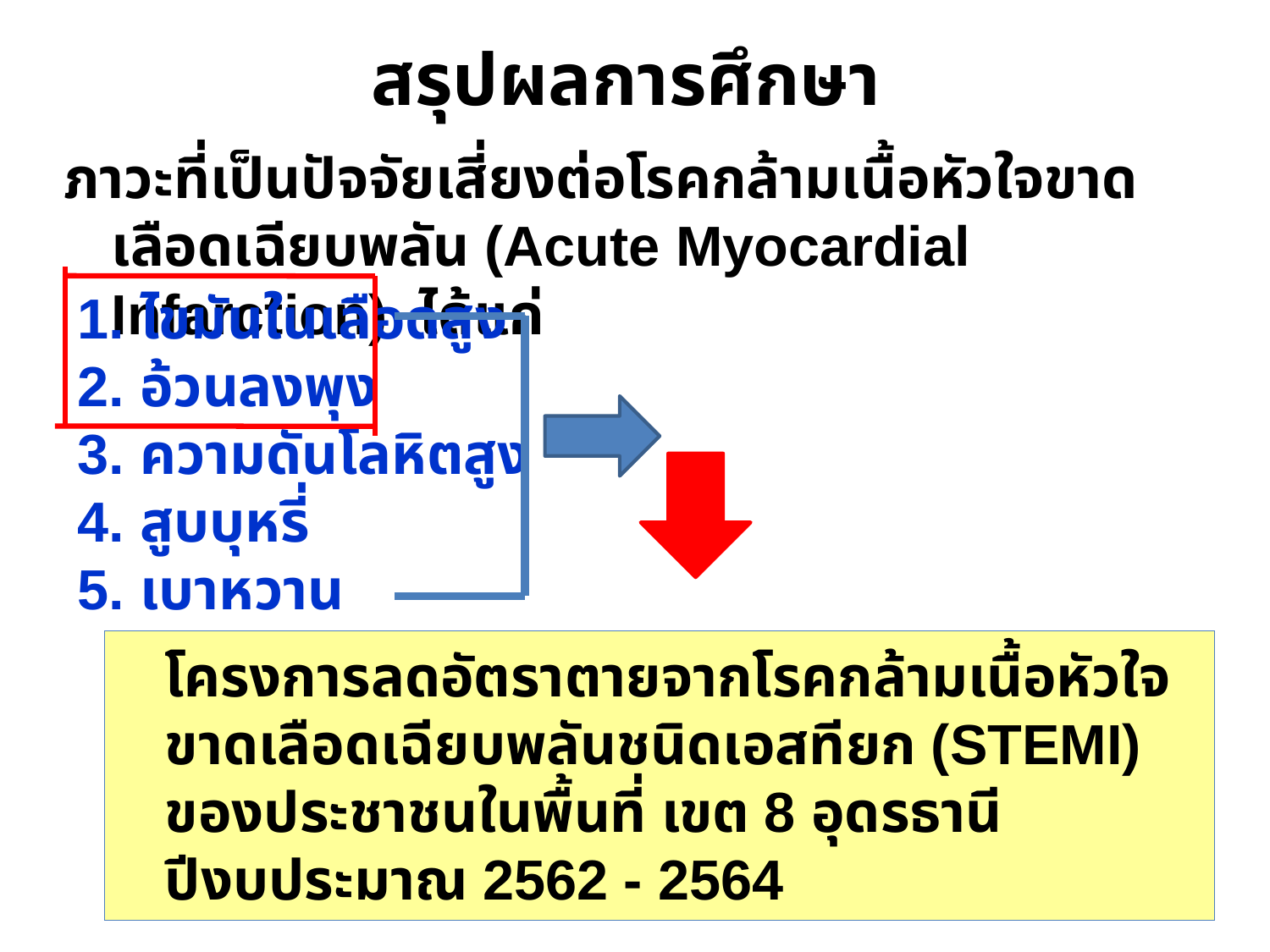

# สรุปผลการศึกษา
ภาวะที่เป็นปัจจัยเสี่ยงต่อโรคกล้ามเนื้อหัวใจขาดเลือดเฉียบพลัน (Acute Myocardial Infarction)  ได้แก่
1. ไขมันในเลือดสูง
2. อ้วนลงพุง
3. ความดันโลหิตสูง
4. สูบบุหรี่
5. เบาหวาน

	โครงการลดอัตราตายจากโรคกล้ามเนื้อหัวใจขาดเลือดเฉียบพลันชนิดเอสทียก (STEMI) ของประชาชนในพื้นที่ เขต 8 อุดรธานี ปีงบประมาณ 2562 - 2564